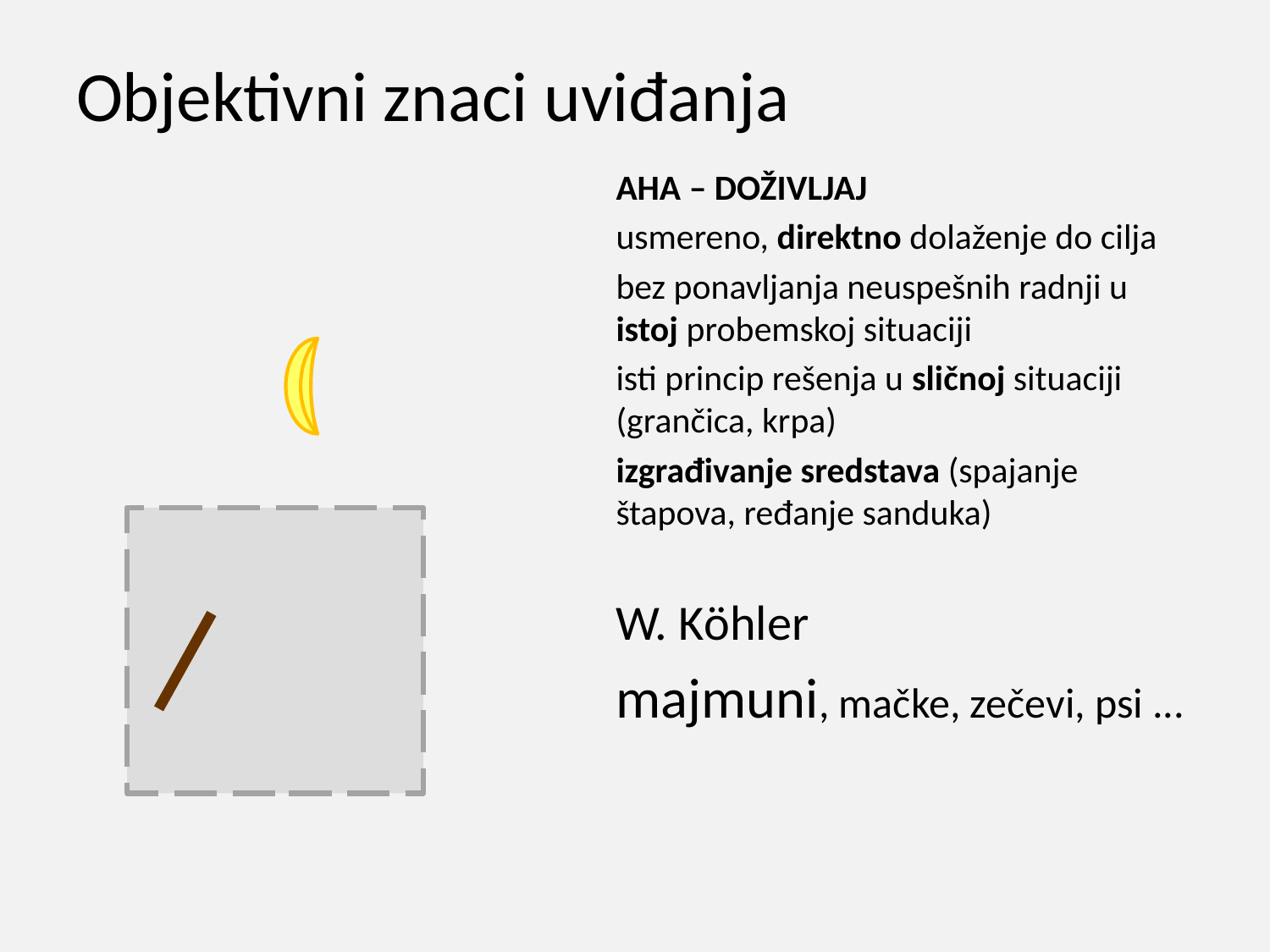

# Objektivni znaci uviđanja
AHA – DOŽIVLJAJ
usmereno, direktno dolaženje do cilja
bez ponavljanja neuspešnih radnji u   istoj probemskoj situaciji
isti princip rešenja u sličnoj situaciji   (grančica, krpa)
izgrađivanje sredstava (spajanje štapova, ređanje sanduka)

W. Köhler
majmuni, mačke, zečevi, psi ...